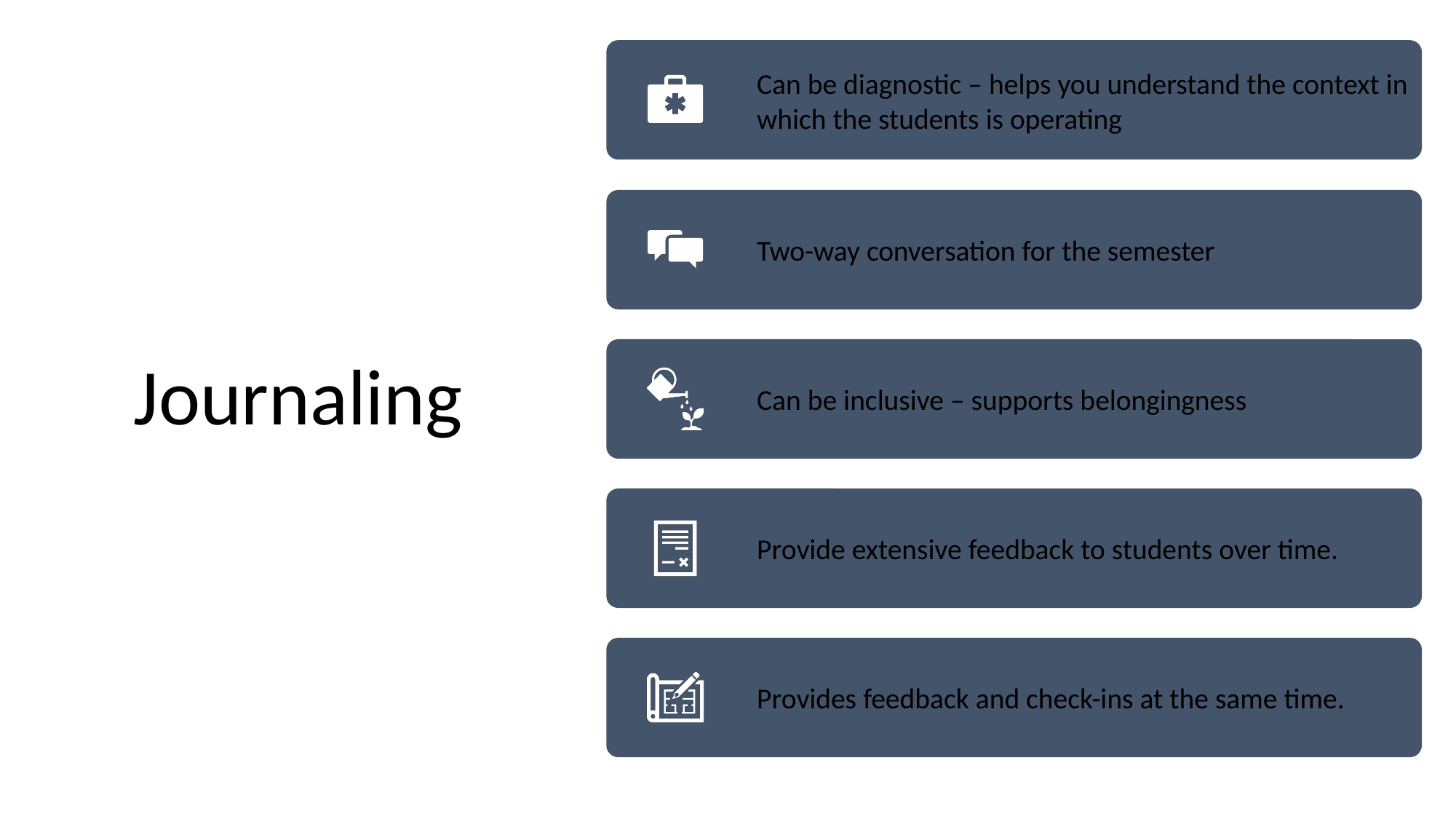

Can be diagnostic – helps you understand the context in which the students is operating
Two-way conversation for the semester
Can be inclusive – supports belongingness
Provide extensive feedback to students over time.
Provides feedback and check-ins at the same time.
# Journaling